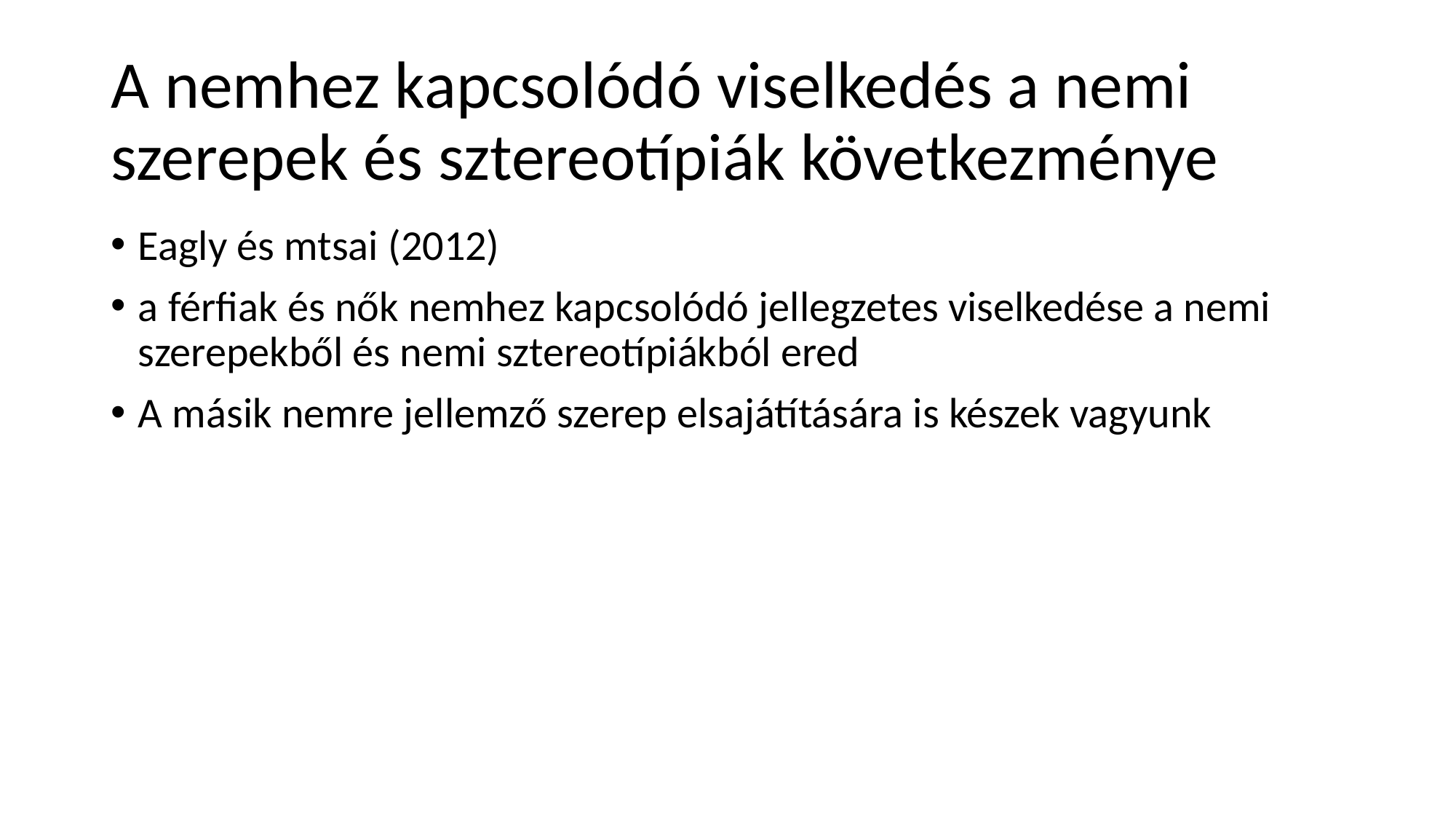

# A nemhez kapcsolódó viselkedés a nemi szerepek és sztereotípiák következménye
Eagly és mtsai (2012)
a férfiak és nők nemhez kapcsolódó jellegzetes viselkedése a nemi szerepekből és nemi sztereotípiákból ered
A másik nemre jellemző szerep elsajátítására is készek vagyunk